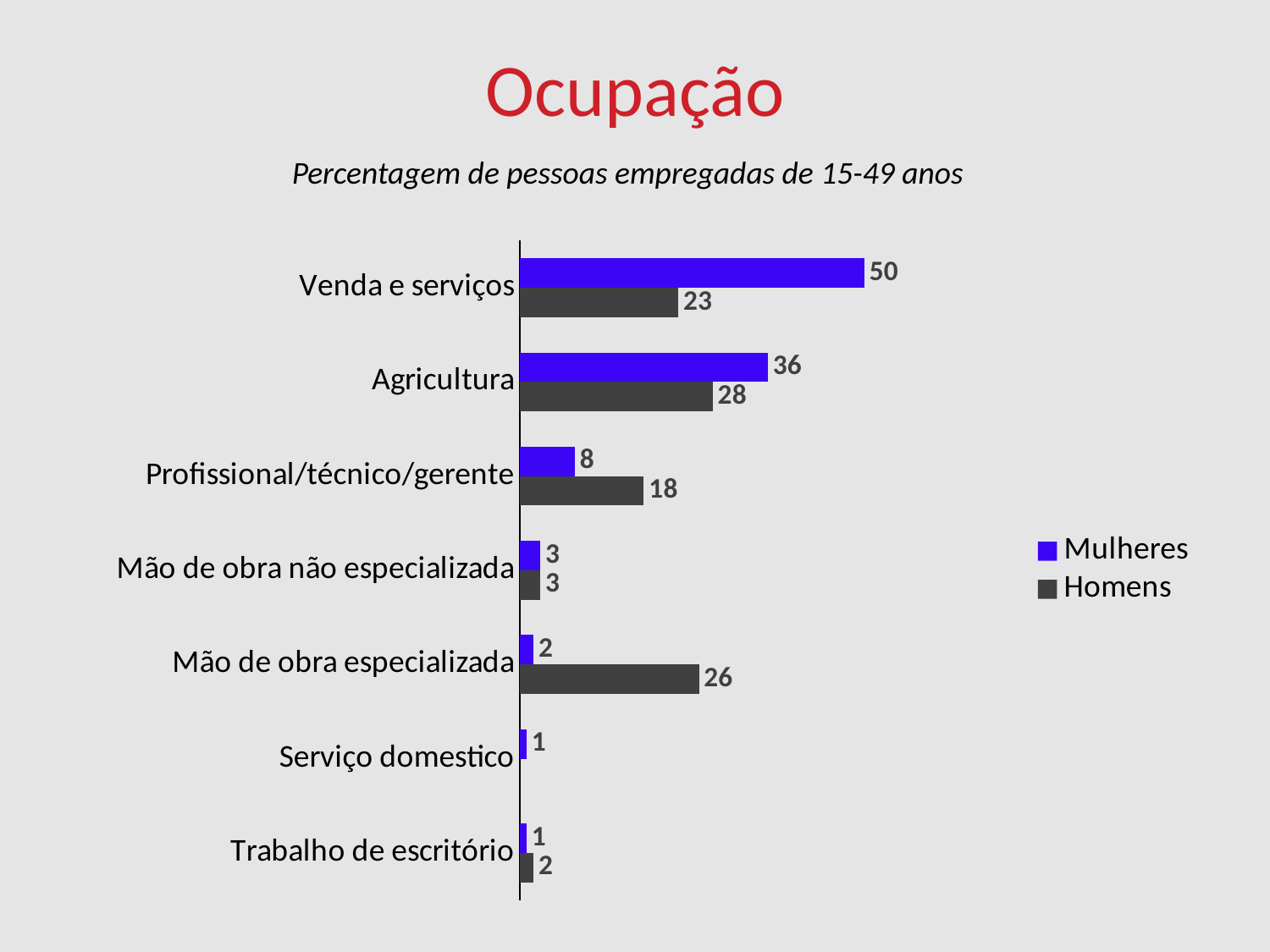

# Ocupação
Percentagem de pessoas empregadas de 15-49 anos

### Chart

| Category | Homens | Mulheres |
|---|---|---|
| Trabalho de escritório | 2.0 | 1.0 |
| Serviço domestico | None | 1.0 |
| Mão de obra especializada | 26.0 | 2.0 |
| Mão de obra não especializada | 3.0 | 3.0 |
| Profissional/técnico/gerente | 18.0 | 8.0 |
| Agricultura | 28.0 | 36.0 |
| Venda e serviços | 23.0 | 50.0 |